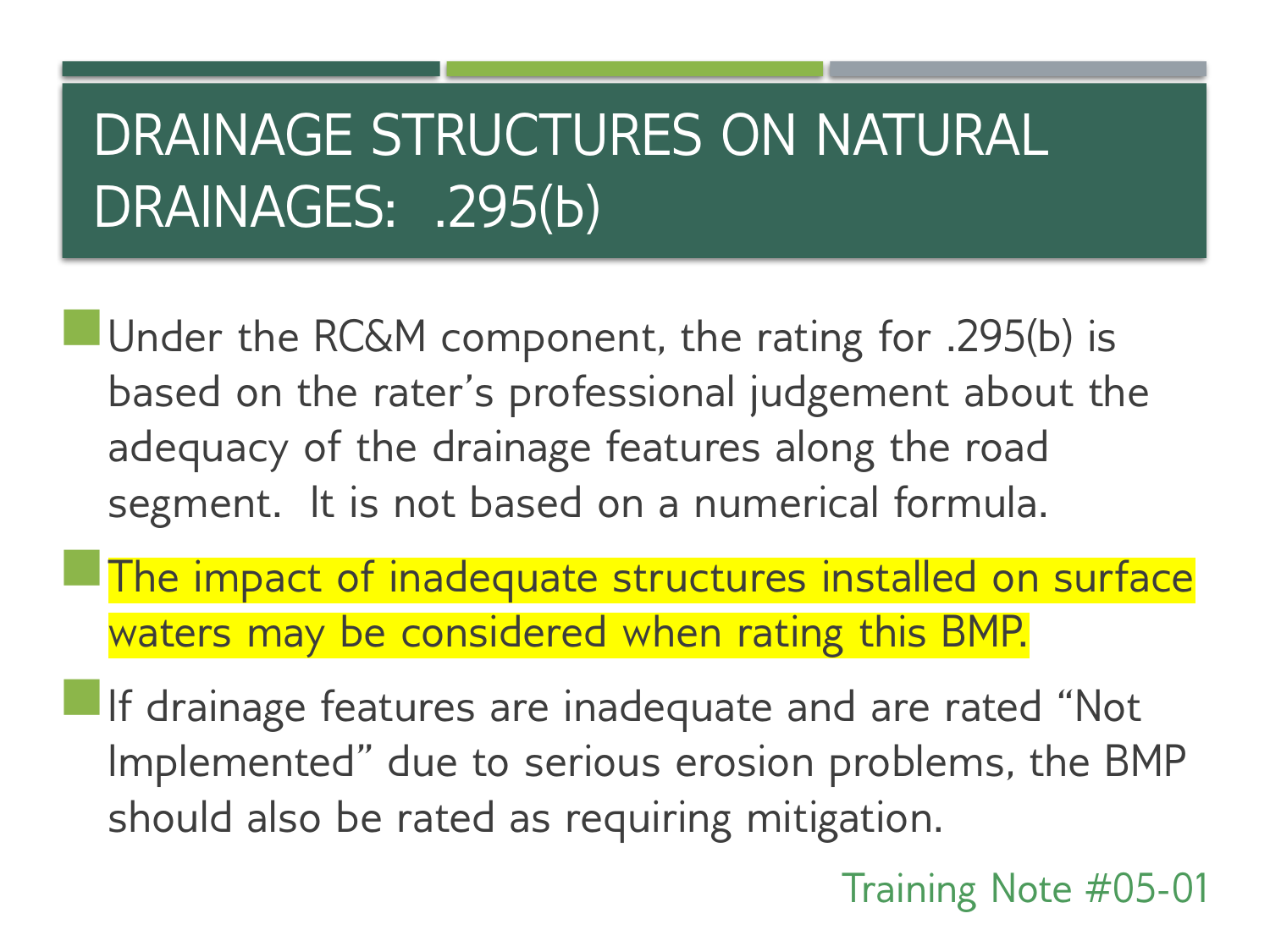

# Drainage structures on natural drainages:  .295(b)

Under the RC&M component, the rating for .295(b) is based on the rater’s professional judgement about the adequacy of the drainage features along the road segment.  It is not based on a numerical formula.
The impact of inadequate structures installed on surface waters may be considered when rating this BMP.
If drainage features are inadequate and are rated “Not Implemented” due to serious erosion problems, the BMP should also be rated as requiring mitigation.
Training Note #05-01